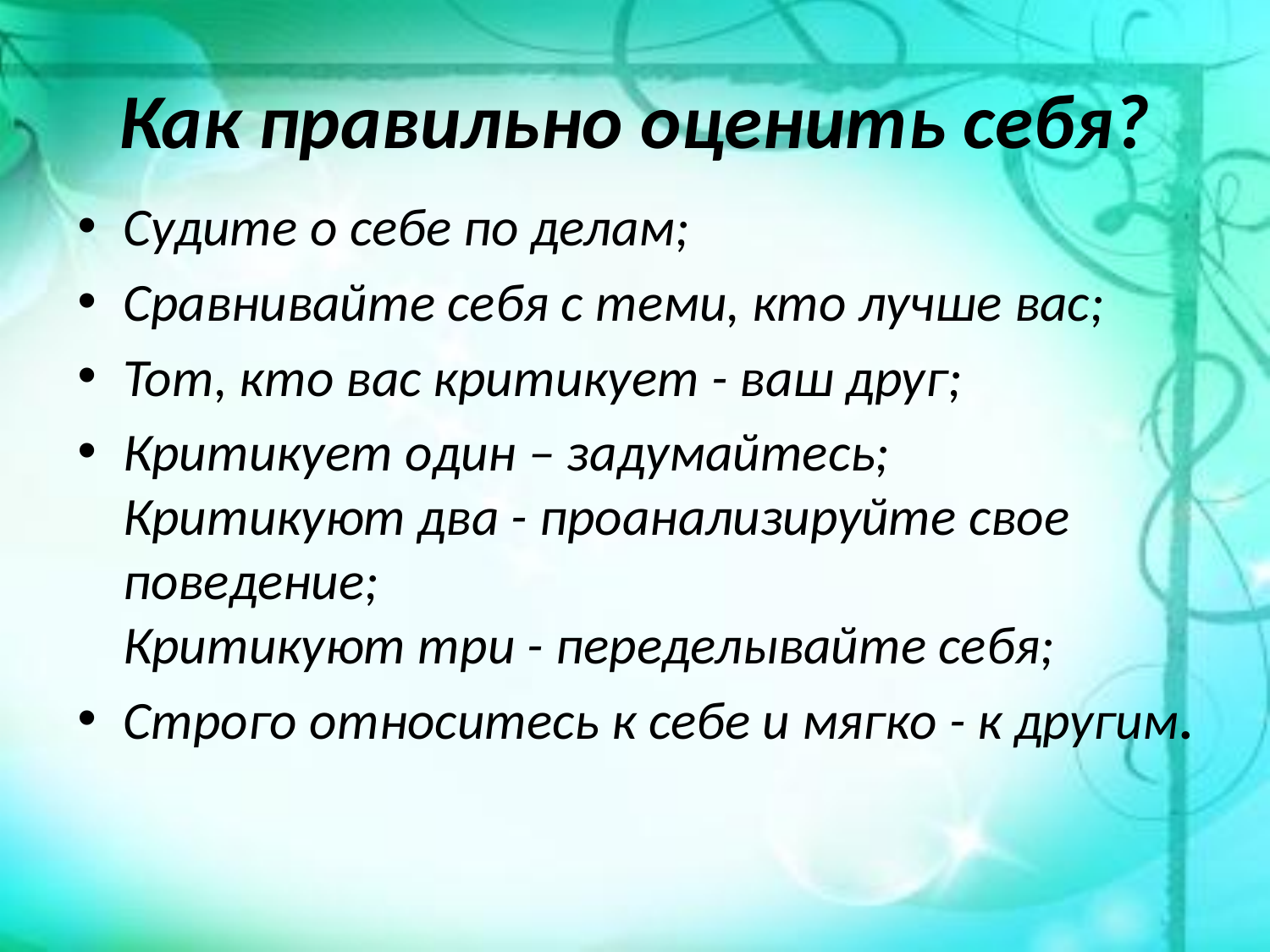

# Как правильно оценить себя?
Судите о себе по делам;
Сравнивайте себя с теми, кто лучше вас;
Тот, кто вас критикует - ваш друг;
Критикует один – задумайтесь;
Критикуют два - проанализируйте свое поведение;
Критикуют три - переделывайте себя;
Строго относитесь к себе и мягко - к другим.